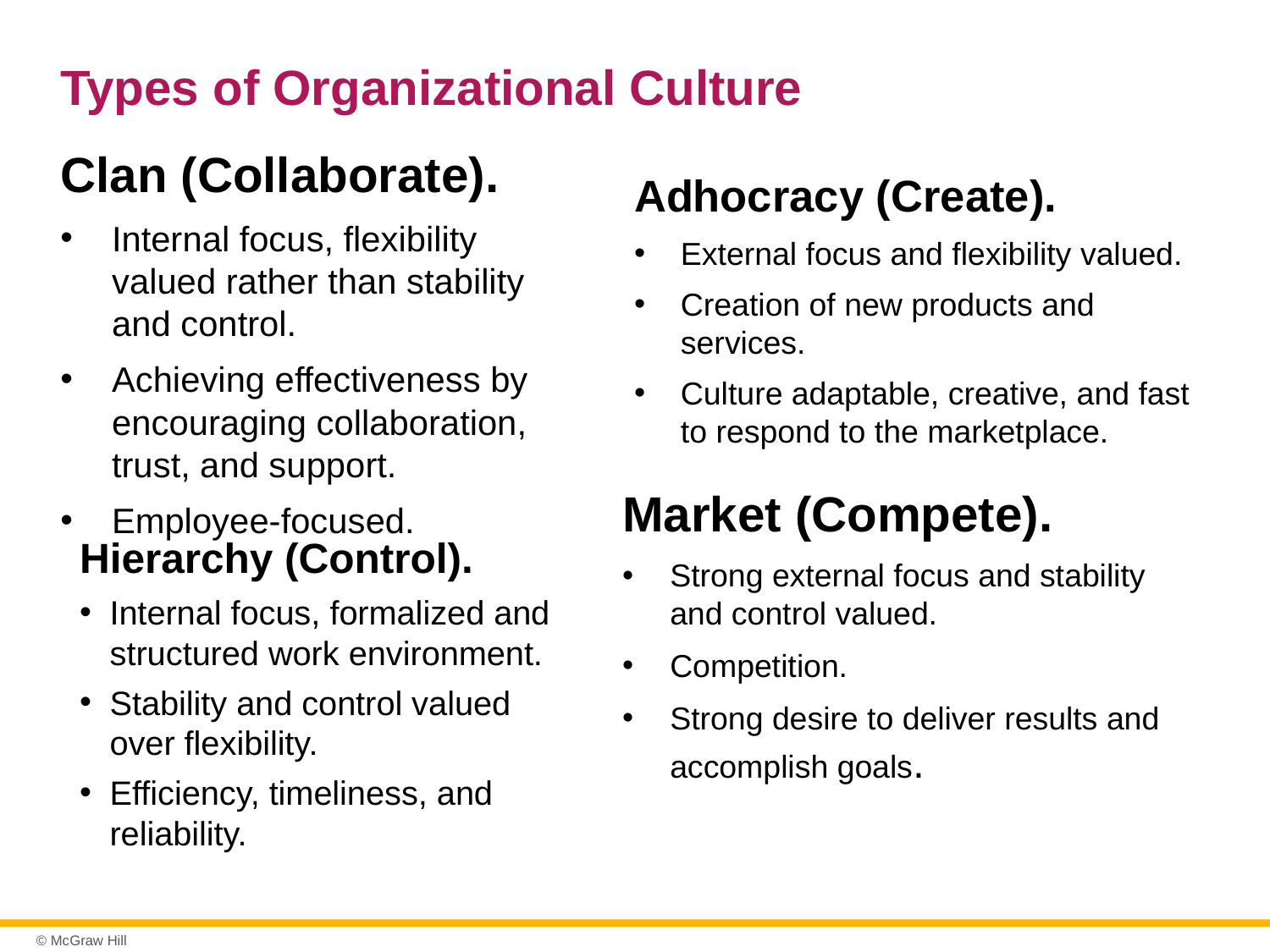

# Types of Organizational Culture
Clan (Collaborate).
Internal focus, flexibility valued rather than stability and control.
Achieving effectiveness by encouraging collaboration, trust, and support.
Employee-focused.

Adhocracy (Create).
External focus and flexibility valued.
Creation of new products and services.
Culture adaptable, creative, and fast to respond to the marketplace.

Market (Compete).
Strong external focus and stability and control valued.
Competition.
Strong desire to deliver results and accomplish goals.
Hierarchy (Control).
Internal focus, formalized and structured work environment.
Stability and control valued over flexibility.
Efficiency, timeliness, and reliability.